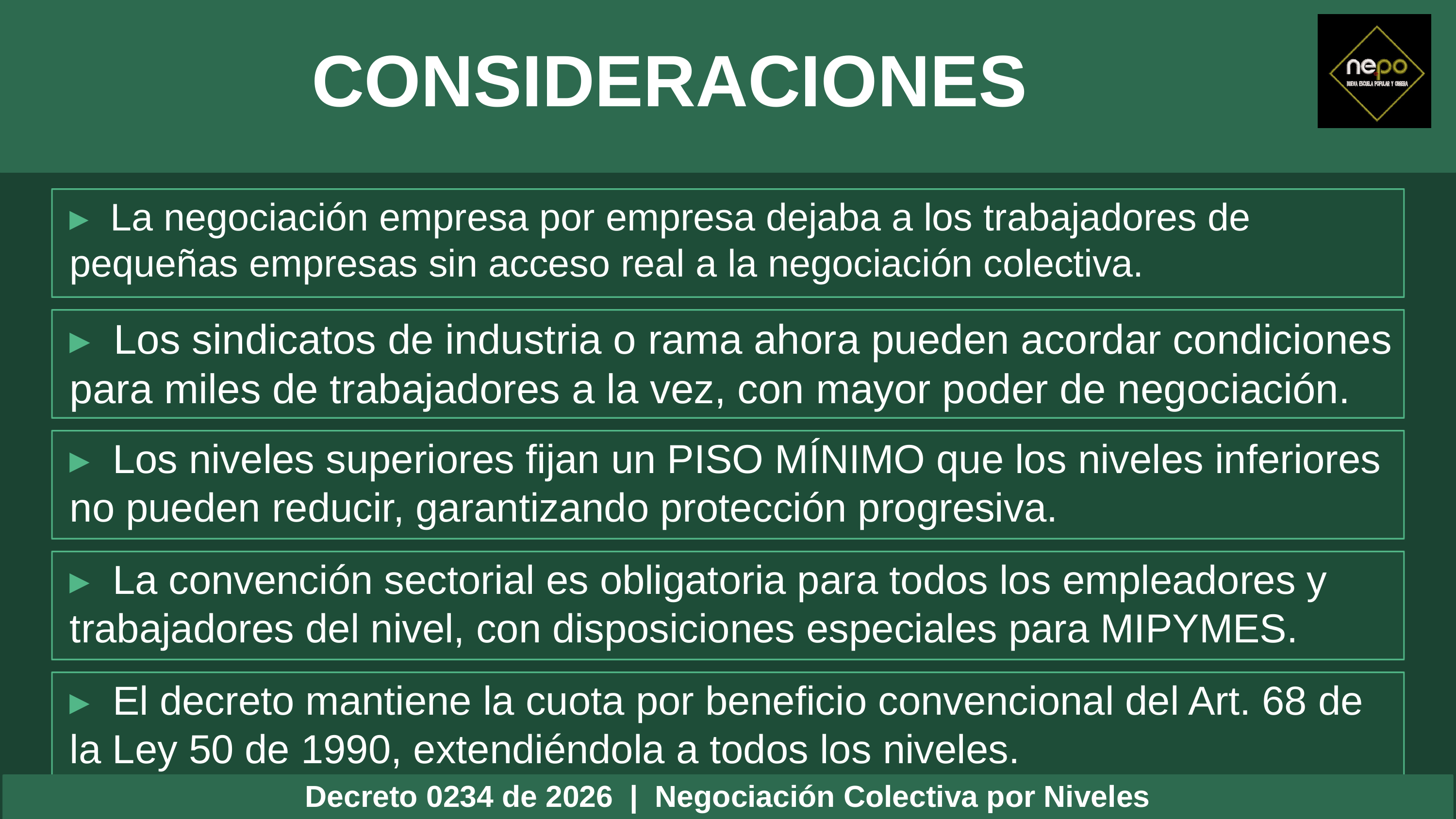

CONSIDERACIONES

▸  La negociación empresa por empresa dejaba a los trabajadores de pequeñas empresas sin acceso real a la negociación colectiva.

▸  Los sindicatos de industria o rama ahora pueden acordar condiciones para miles de trabajadores a la vez, con mayor poder de negociación.

▸  Los niveles superiores fijan un PISO MÍNIMO que los niveles inferiores no pueden reducir, garantizando protección progresiva.

▸  La convención sectorial es obligatoria para todos los empleadores y trabajadores del nivel, con disposiciones especiales para MIPYMES.

▸  El decreto mantiene la cuota por beneficio convencional del Art. 68 de la Ley 50 de 1990, extendiéndola a todos los niveles.

Decreto 0234 de 2026  |  Negociación Colectiva por Niveles